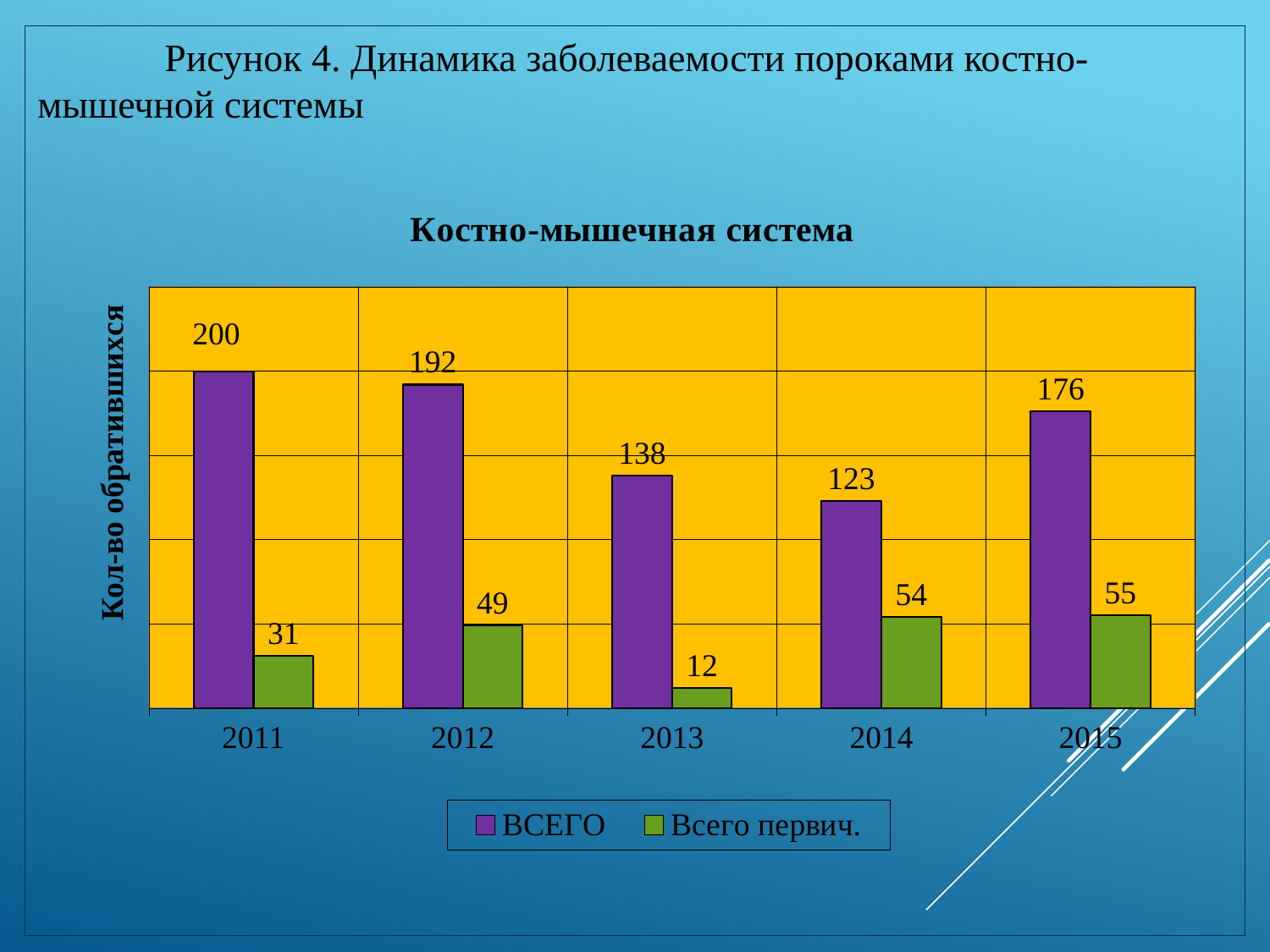

Рисунок 4. Динамика заболеваемости пороками костно-мышечной системы

### Chart: Костно-мышечная система

| Category | ВСЕГО | Всего первич. |
|---|---|---|
| 2011 | 200.0 | 31.0 |
| 2012 | 192.0 | 49.0 |
| 2013 | 138.0 | 12.0 |
| 2014 | 123.0 | 54.0 |
| 2015 | 176.0 | 55.0 |